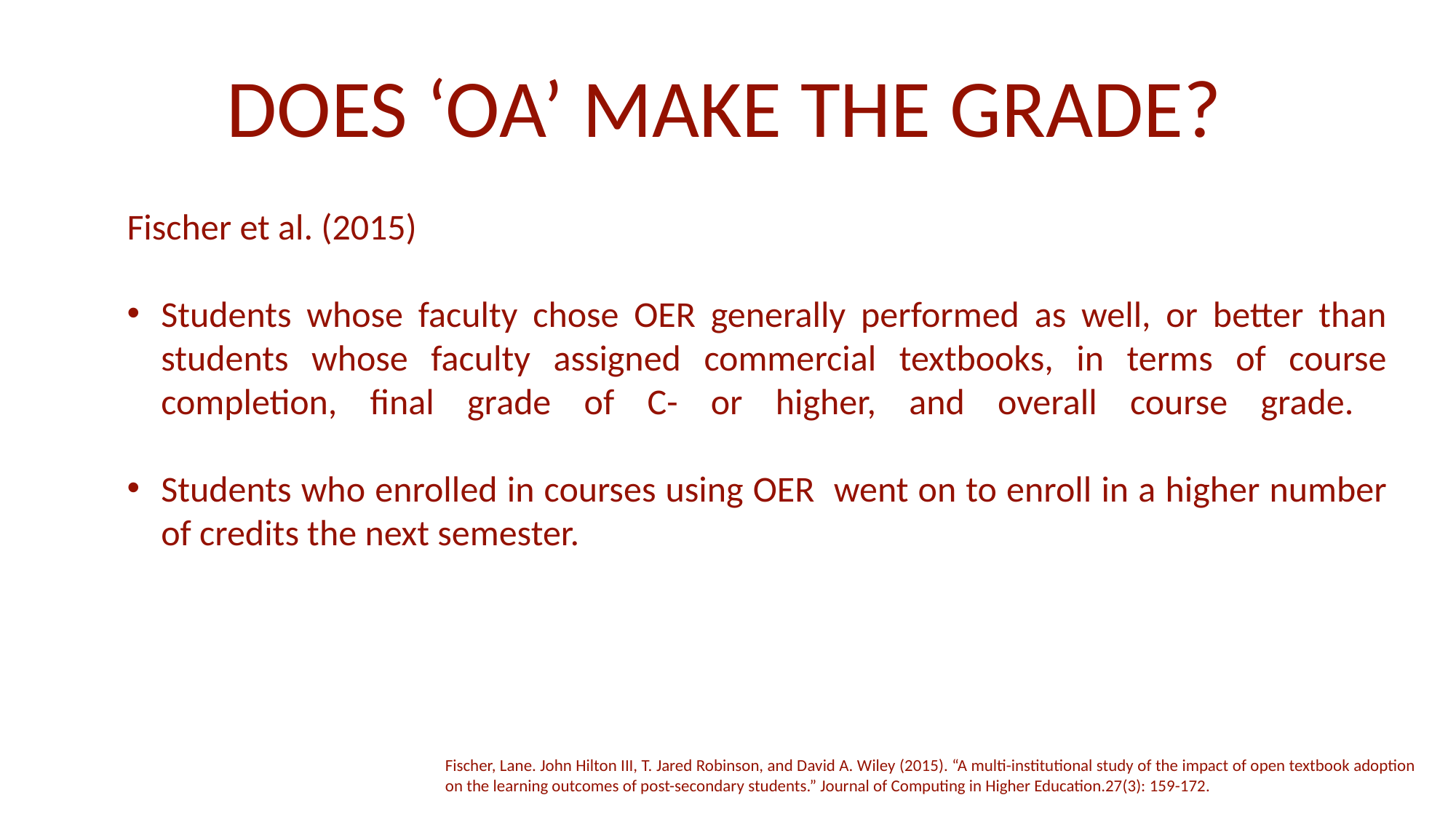

DOES ‘OA’ MAKE THE GRADE?
Fischer et al. (2015)

Students whose faculty chose OER generally performed as well, or better than students whose faculty assigned commercial textbooks, in terms of course completion, final grade of C- or higher, and overall course grade.
Students who enrolled in courses using OER  went on to enroll in a higher number of credits the next semester.
Fischer, Lane. John Hilton III, T. Jared Robinson, and David A. Wiley (2015). “A multi-institutional study of the impact of open textbook adoption on the learning outcomes of post-secondary students.” Journal of Computing in Higher Education.27(3): 159-172.